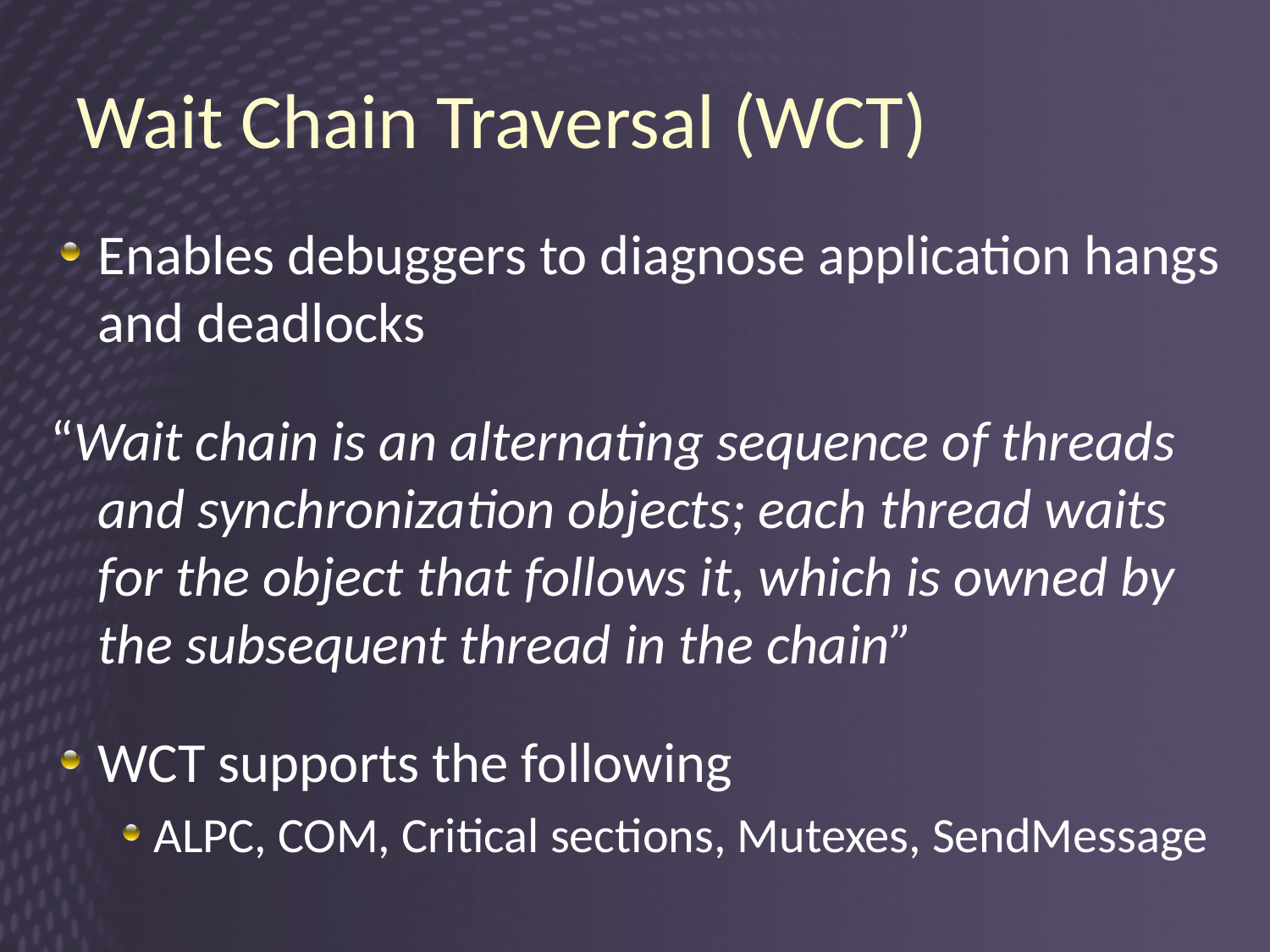

# Wait Chain Traversal (WCT)
Enables debuggers to diagnose application hangs and deadlocks

“Wait chain is an alternating sequence of threads and synchronization objects; each thread waits for the object that follows it, which is owned by the subsequent thread in the chain”

WCT supports the following
ALPC, COM, Critical sections, Mutexes, SendMessage